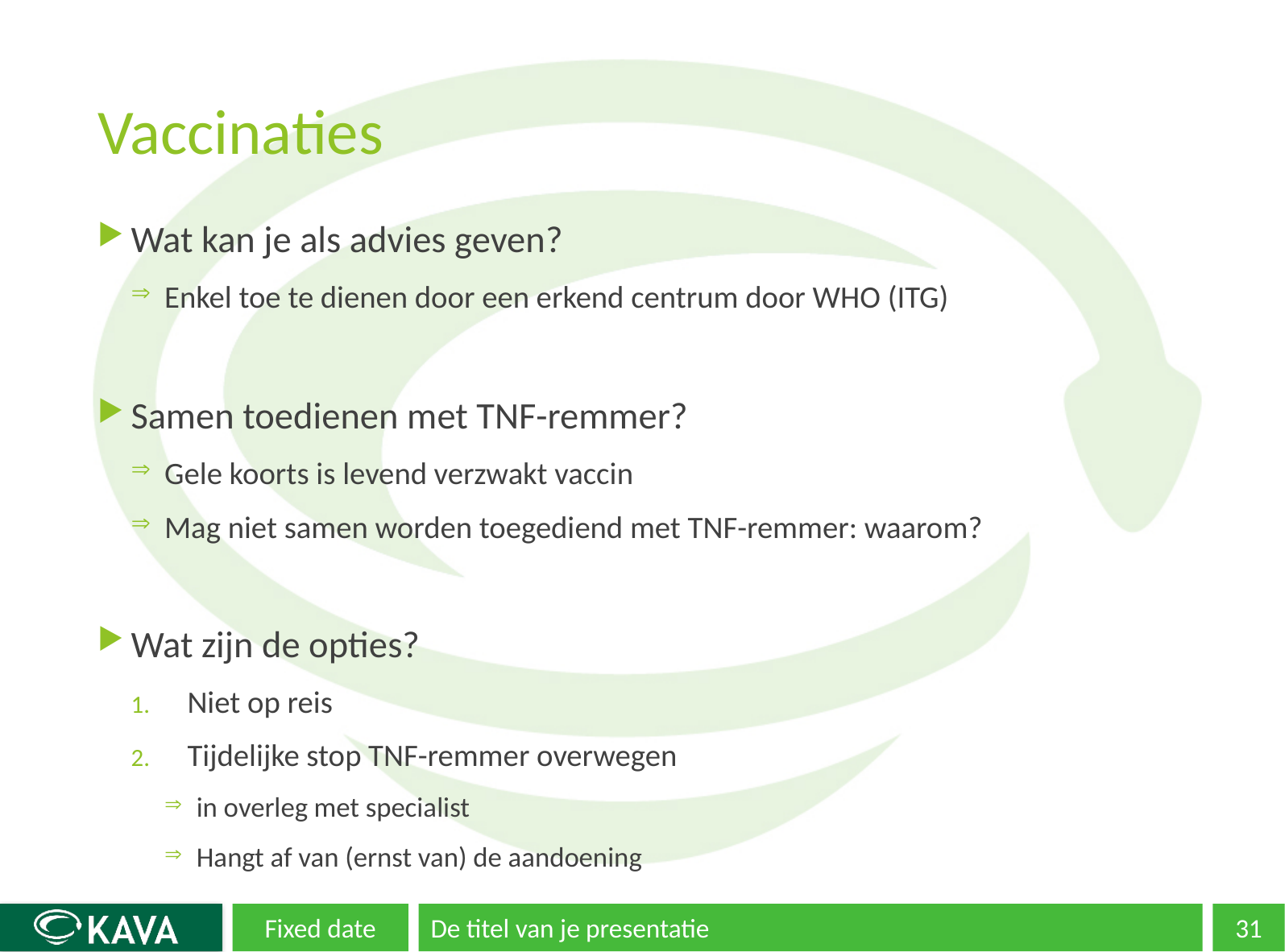

# Vaccinaties
Wat kan je als advies geven?
Enkel toe te dienen door een erkend centrum door WHO (ITG)

Samen toedienen met TNF-remmer?
Gele koorts is levend verzwakt vaccin
Mag niet samen worden toegediend met TNF-remmer: waarom?

Wat zijn de opties?
Niet op reis
Tijdelijke stop TNF-remmer overwegen
in overleg met specialist
Hangt af van (ernst van) de aandoening

Fixed date
De titel van je presentatie
31